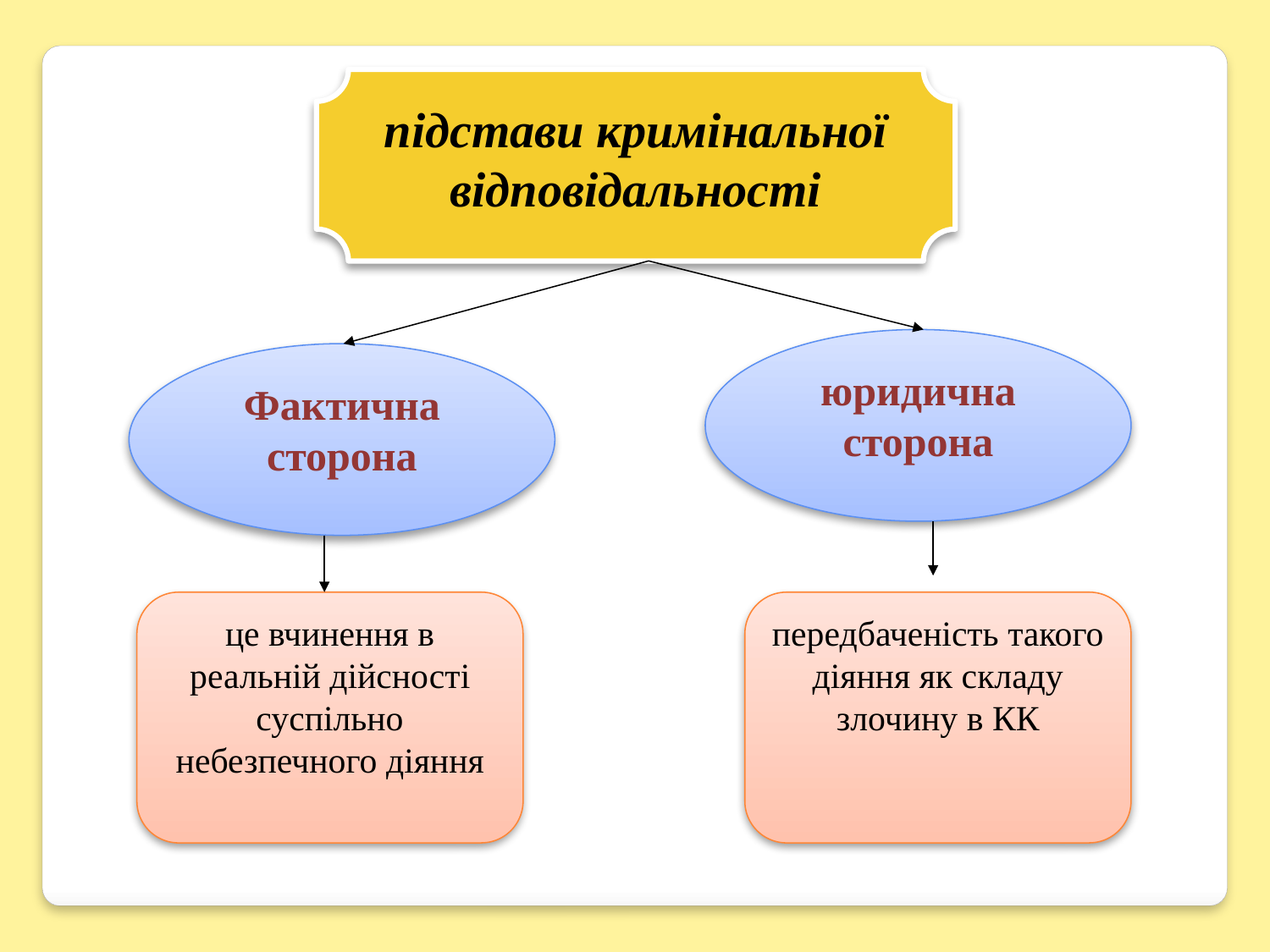

підстави кримінальної відповідальності
юридична сторона
Фактична сторона
це вчинення в реальній дійсності суспільно небезпечного діяння
передбаченість такого діяння як складу злочину в КК